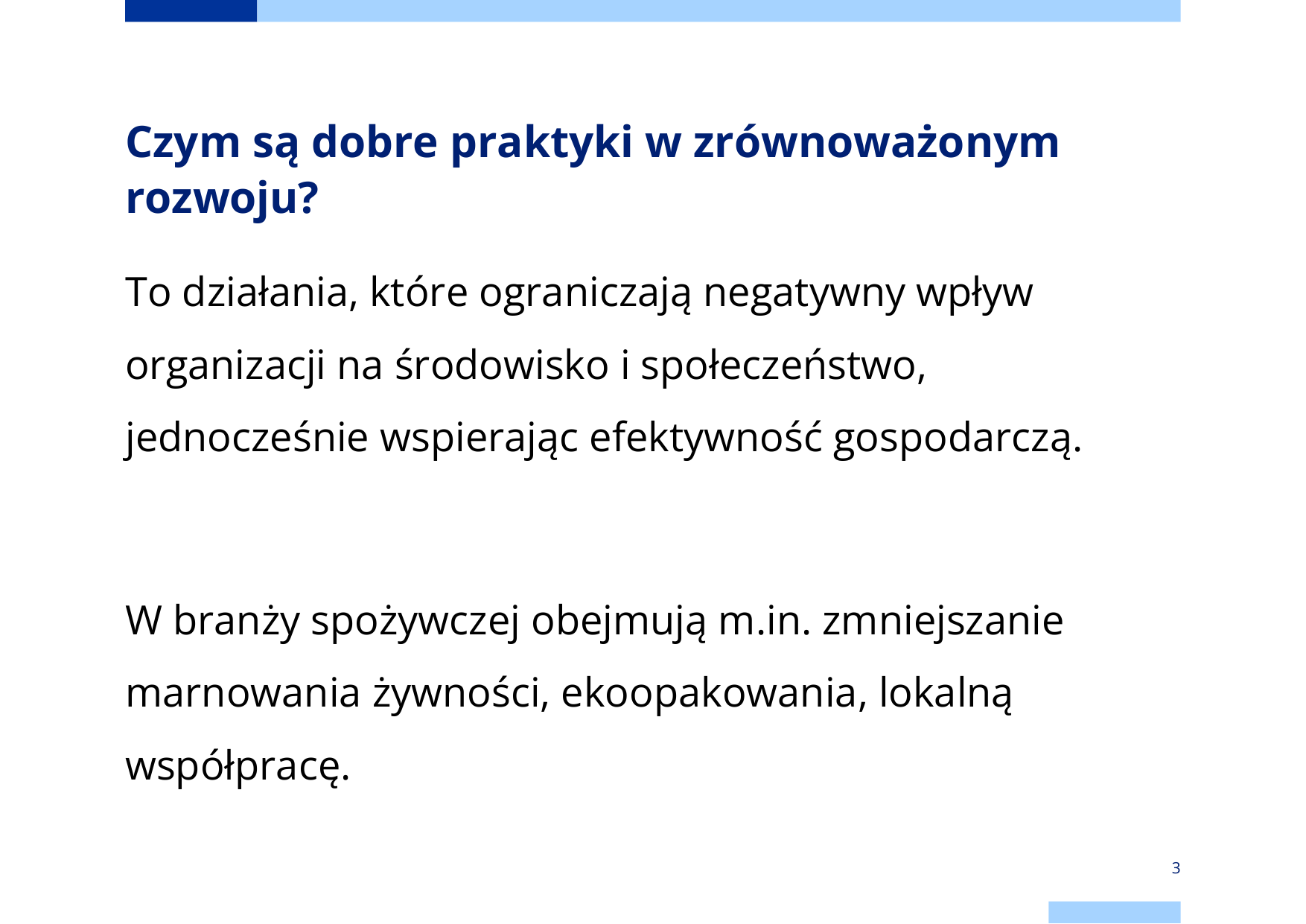

# Czym są dobre praktyki w zrównoważonym rozwoju?
To działania, które ograniczają negatywny wpływ organizacji na środowisko i społeczeństwo, jednocześnie wspierając efektywność gospodarczą.

W branży spożywczej obejmują m.in. zmniejszanie marnowania żywności, ekoopakowania, lokalną współpracę.
3